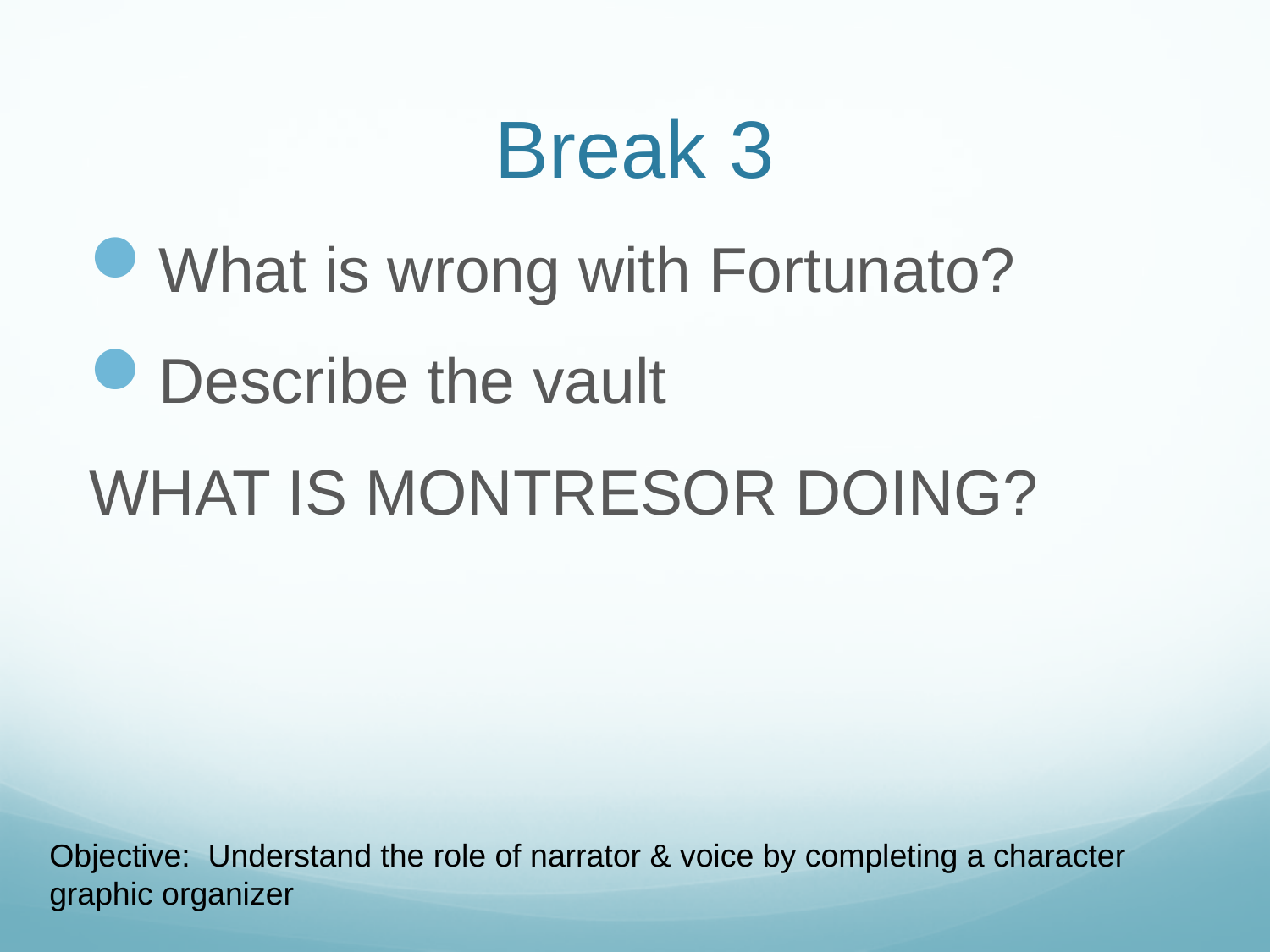

# Break 3
What is wrong with Fortunato?
Describe the vault
WHAT IS MONTRESOR DOING?
Objective:  Understand the role of narrator & voice by completing a character graphic organizer